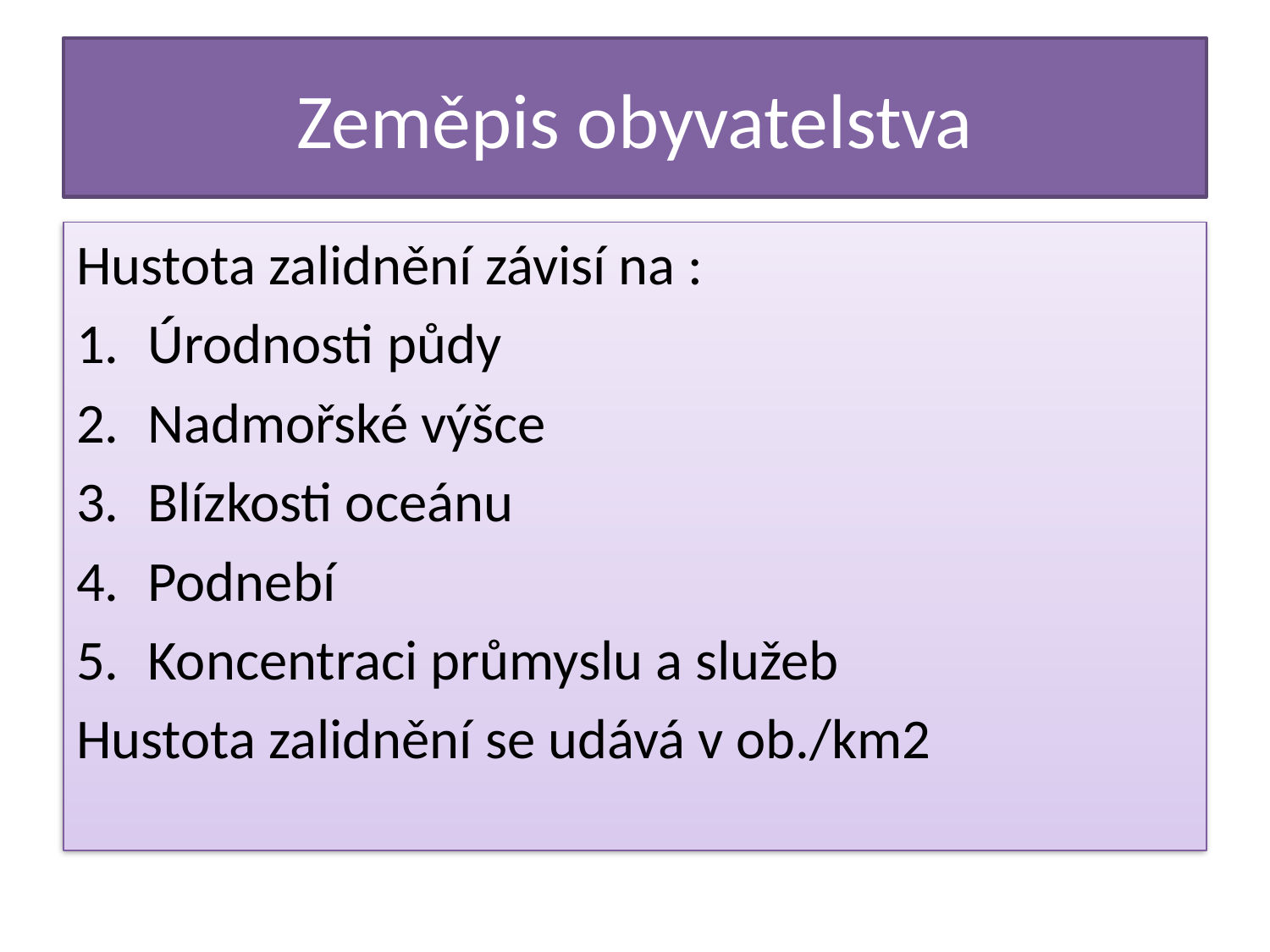

# Zeměpis obyvatelstva
Hustota zalidnění závisí na :
Úrodnosti půdy
Nadmořské výšce
Blízkosti oceánu
Podnebí
Koncentraci průmyslu a služeb
Hustota zalidnění se udává v ob./km2